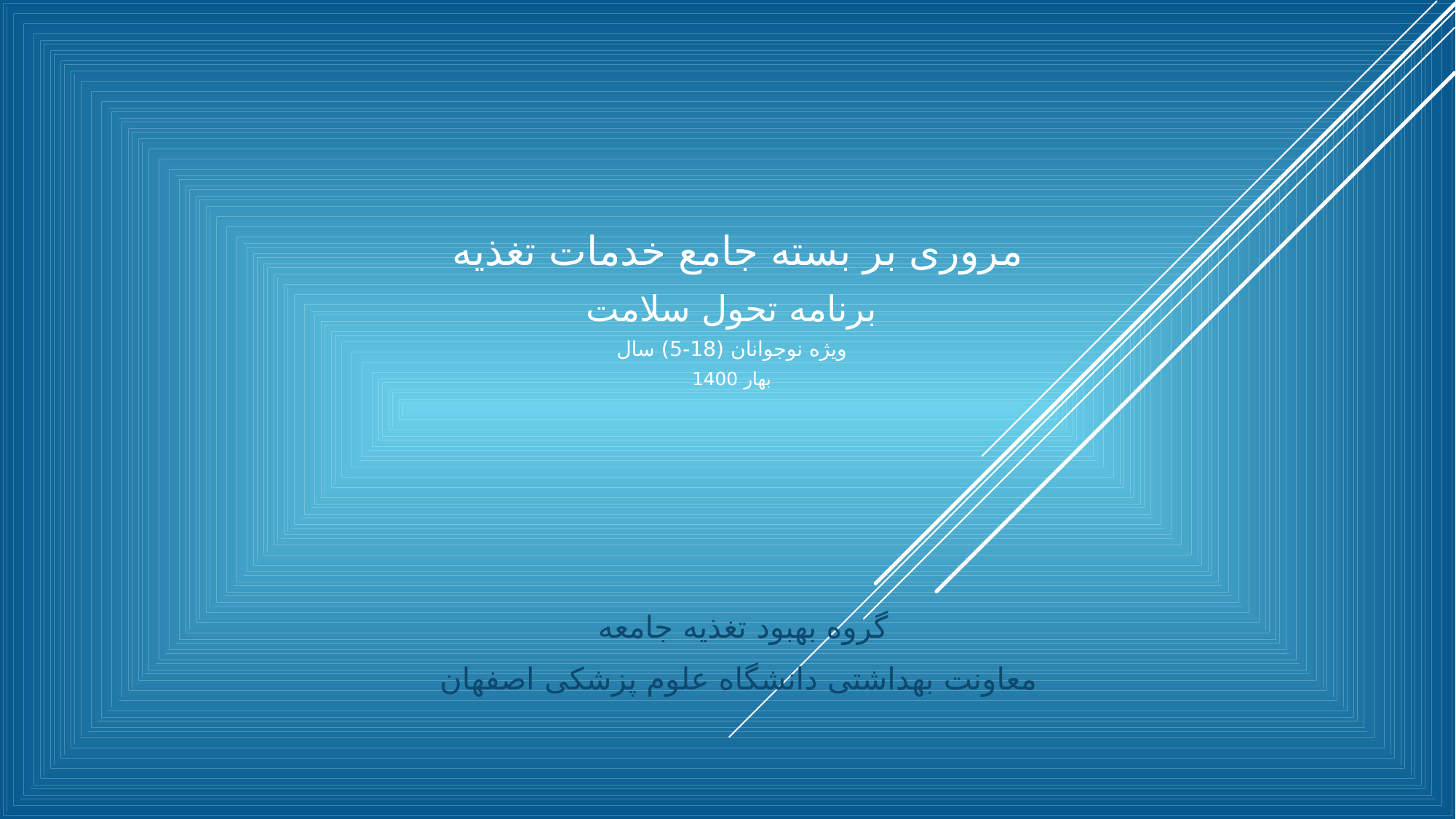

# مروری بر بسته جامع خدمات تغذیه برنامه تحول سلامت ویژه نوجوانان (18-5) ‌سال بهار 1400
گروه بهبود تغذیه جامعه
 معاونت بهداشتی دانشگاه علوم پزشکی اصفهان